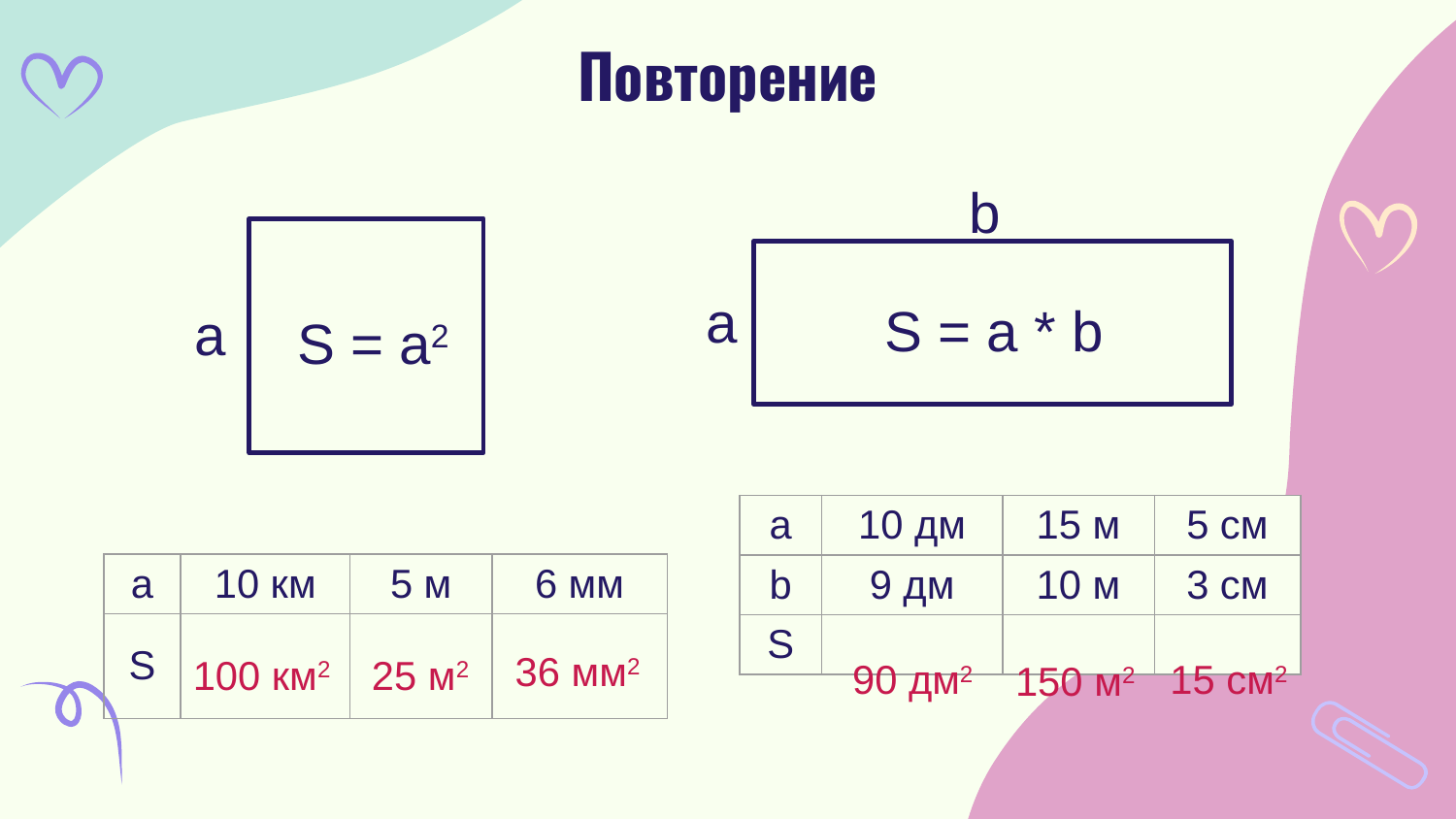

# Повторение

b

a
S = a * b
a
S = a2
| a | 10 дм | 15 м | 5 см |
| --- | --- | --- | --- |
| b | 9 дм | 10 м | 3 см |
| S |  |  |  |
| a | 10 км | 5 м | 6 мм |
| --- | --- | --- | --- |
| S |  |  |  |
36 мм2
100 км2
25 м2
15 см2
90 дм2
150 м2